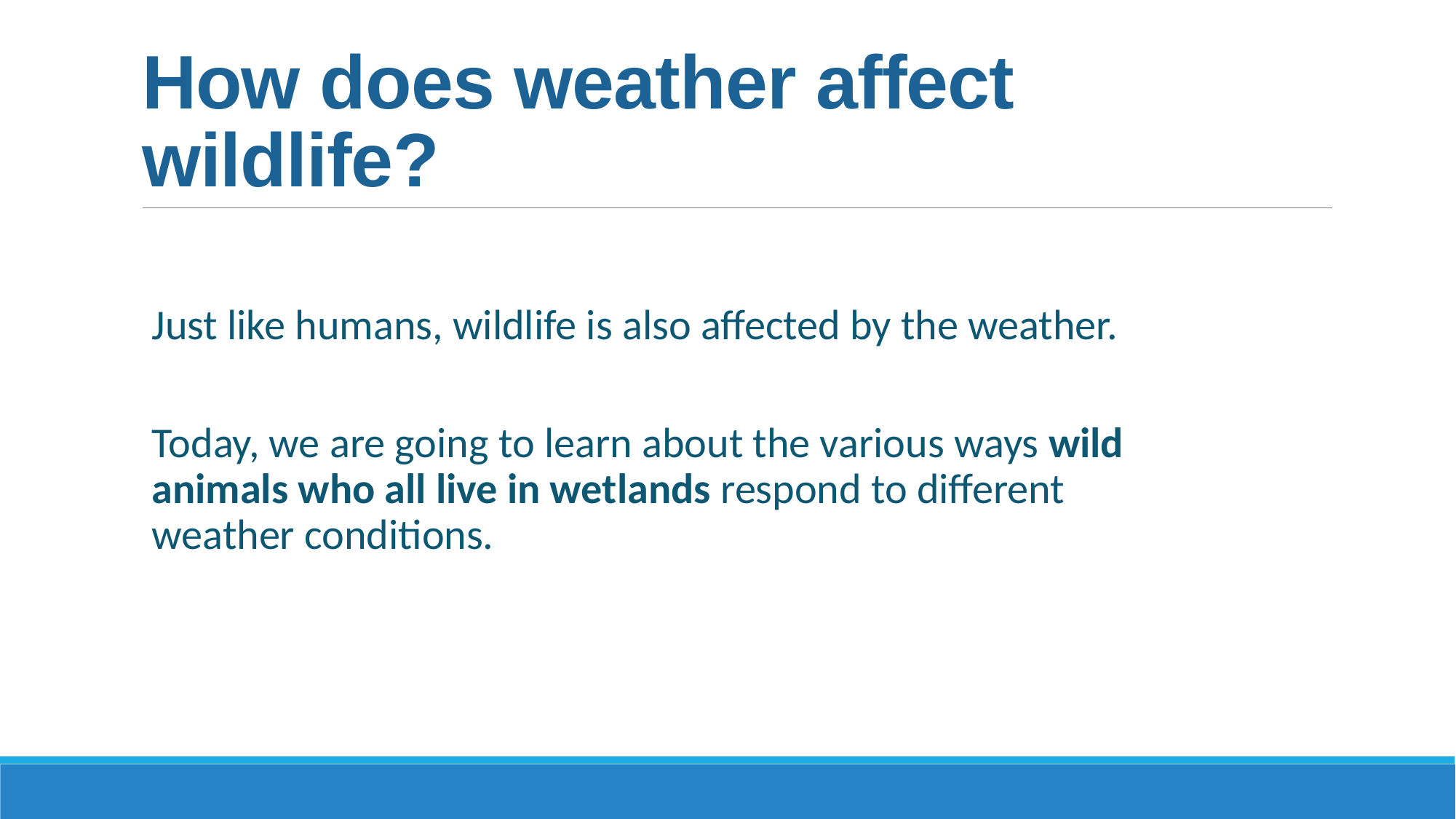

# How does weather affect wildlife?
Just like humans, wildlife is also affected by the weather.
Today, we are going to learn about the various ways wild animals who all live in wetlands respond to different weather conditions.